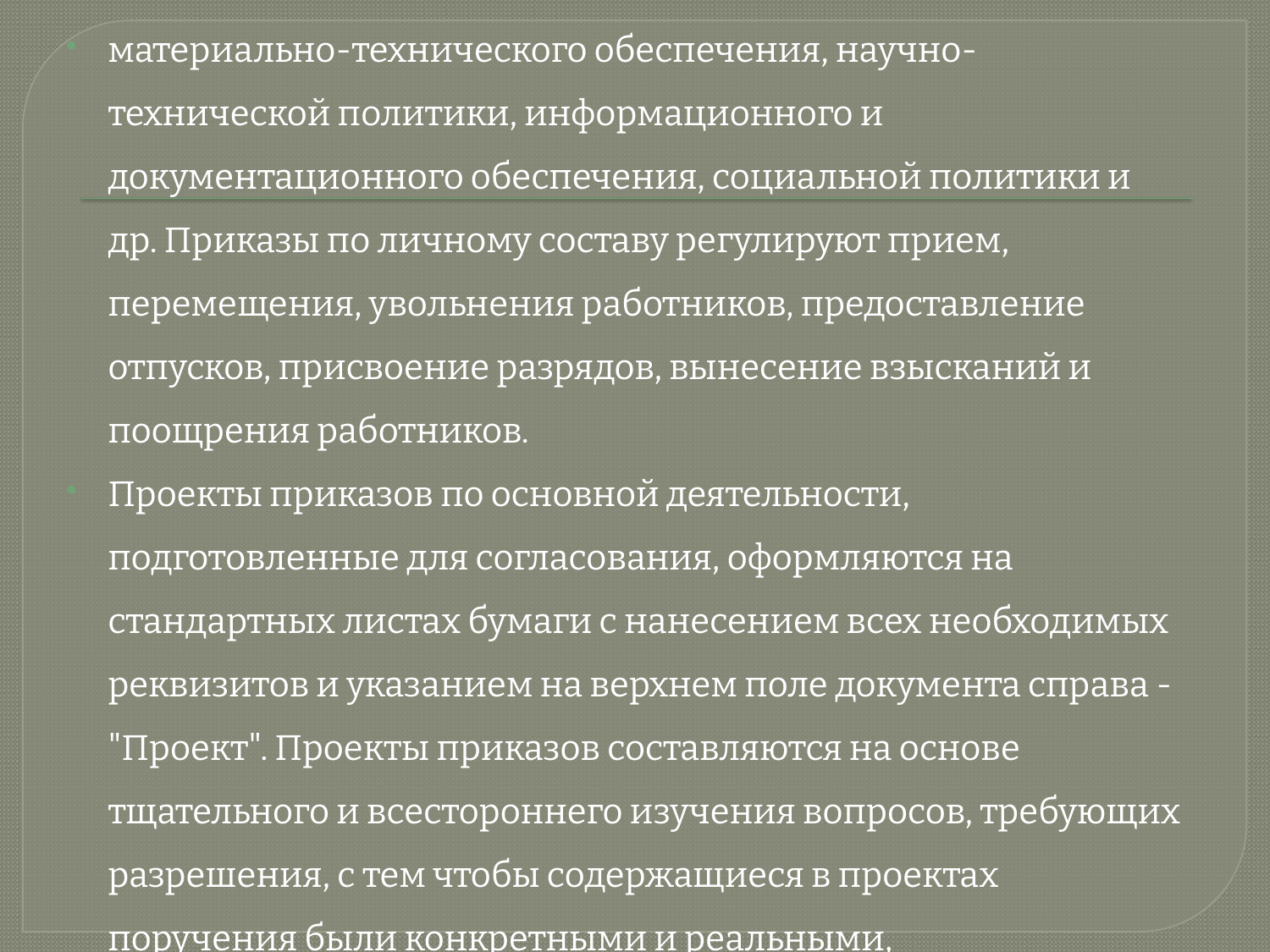

материально-технического обеспечения, научно-технической политики, информационного и документационного обеспечения, социальной политики и др. Приказы по личному составу регулируют прием, перемещения, увольнения работников, предоставление отпусков, присвоение разрядов, вынесение взысканий и поощрения работников.
Проекты приказов по основной деятельности, подготовленные для согласования, оформляются на стандартных листах бумаги с нанесением всех необходимых реквизитов и указанием на верхнем поле документа справа - "Проект". Проекты приказов составляются на основе тщательного и всестороннего изучения вопросов, требующих разрешения, с тем чтобы содержащиеся в проектах поручения были конкретными и реальными, соответствовали действующему законодательству,